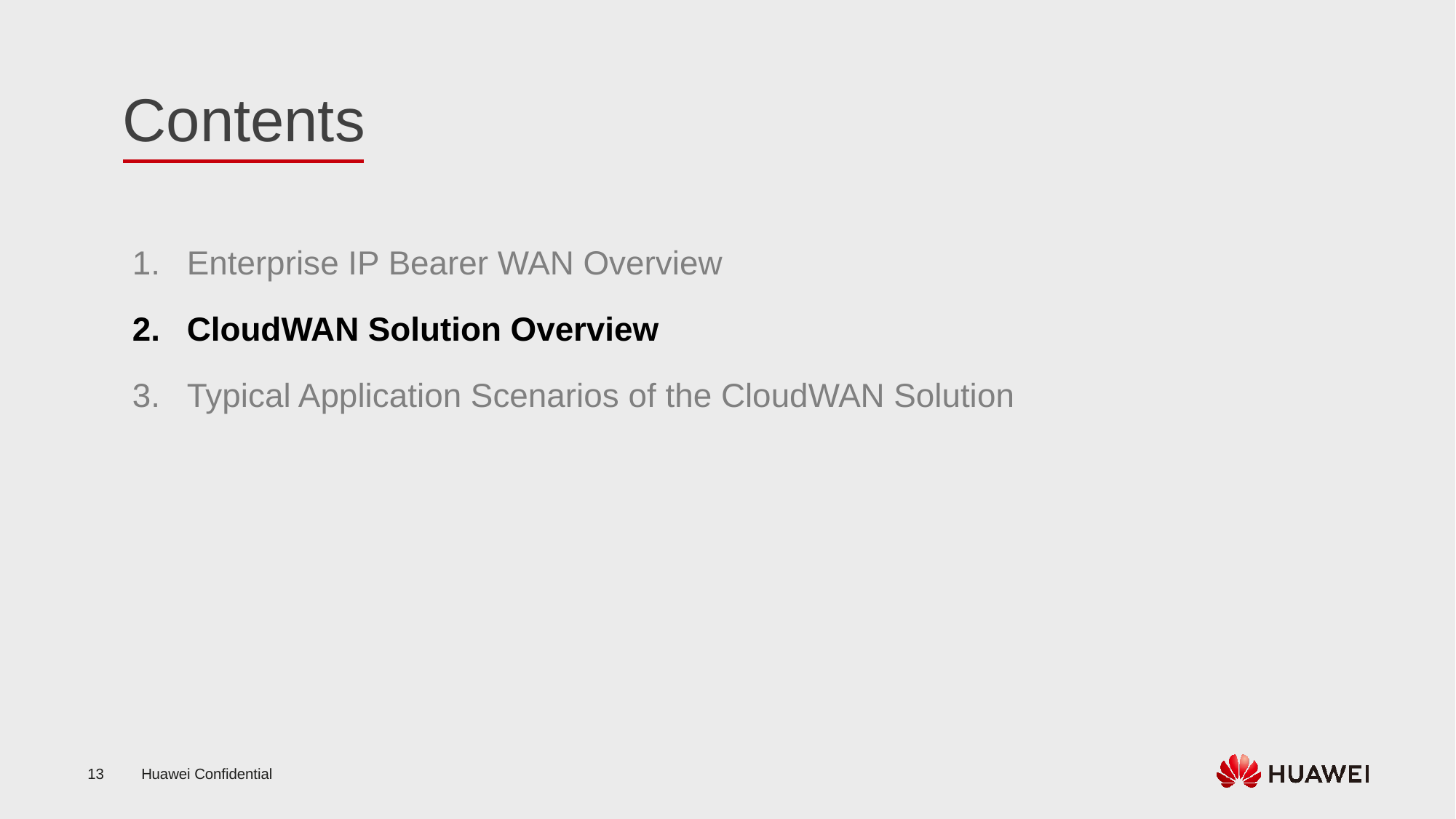

Enterprise IP Bearer WAN Overview
CloudWAN Solution Overview
Typical Application Scenarios of the CloudWAN Solution